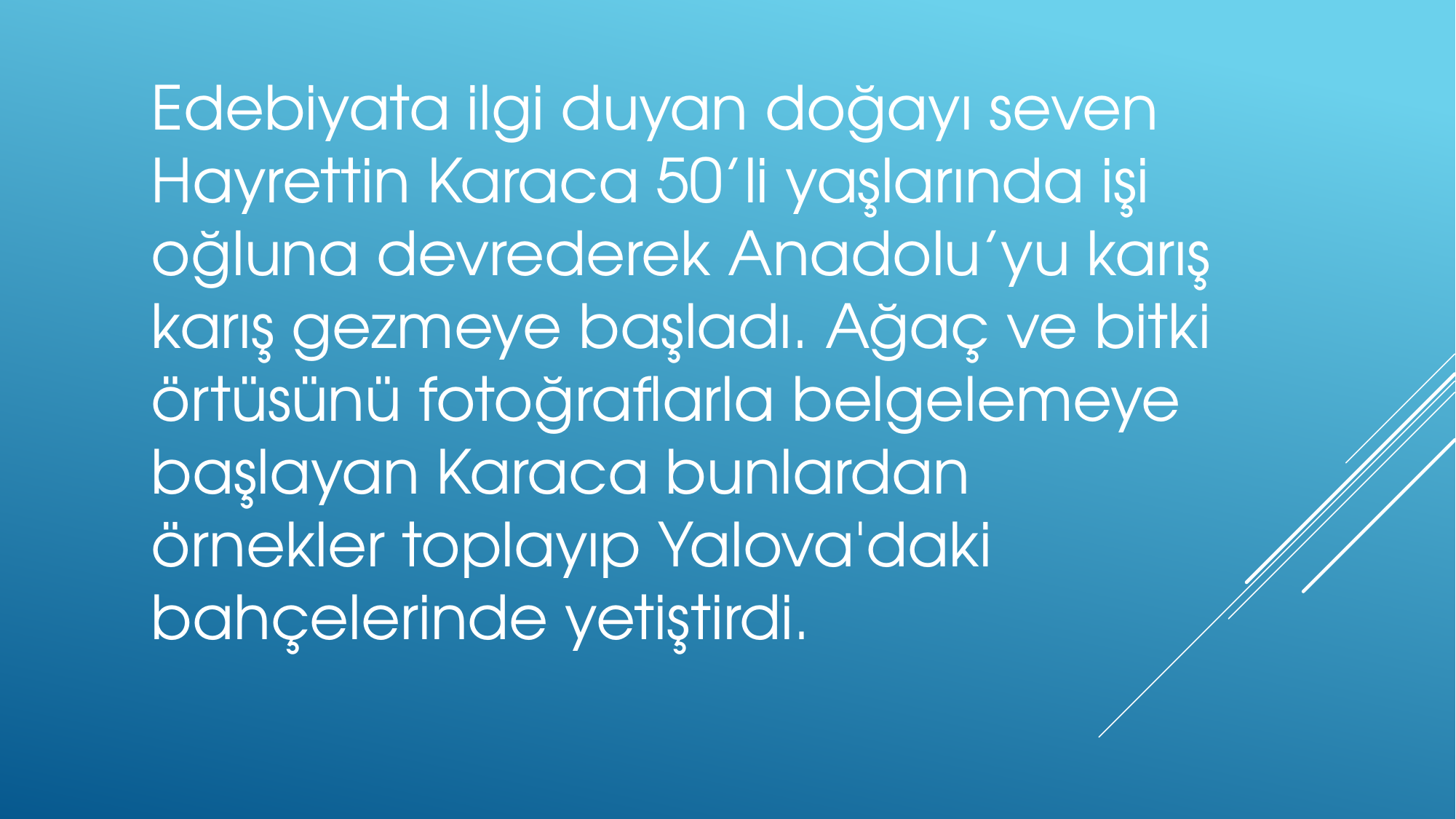

Edebiyata ilgi duyan doğayı seven Hayrettin Karaca 50’li yaşlarında işi oğluna devrederek Anadolu’yu karış karış gezmeye başladı. Ağaç ve bitki örtüsünü fotoğraflarla belgelemeye başlayan Karaca bunlardan örnekler toplayıp Yalova'daki bahçelerinde yetiştirdi.